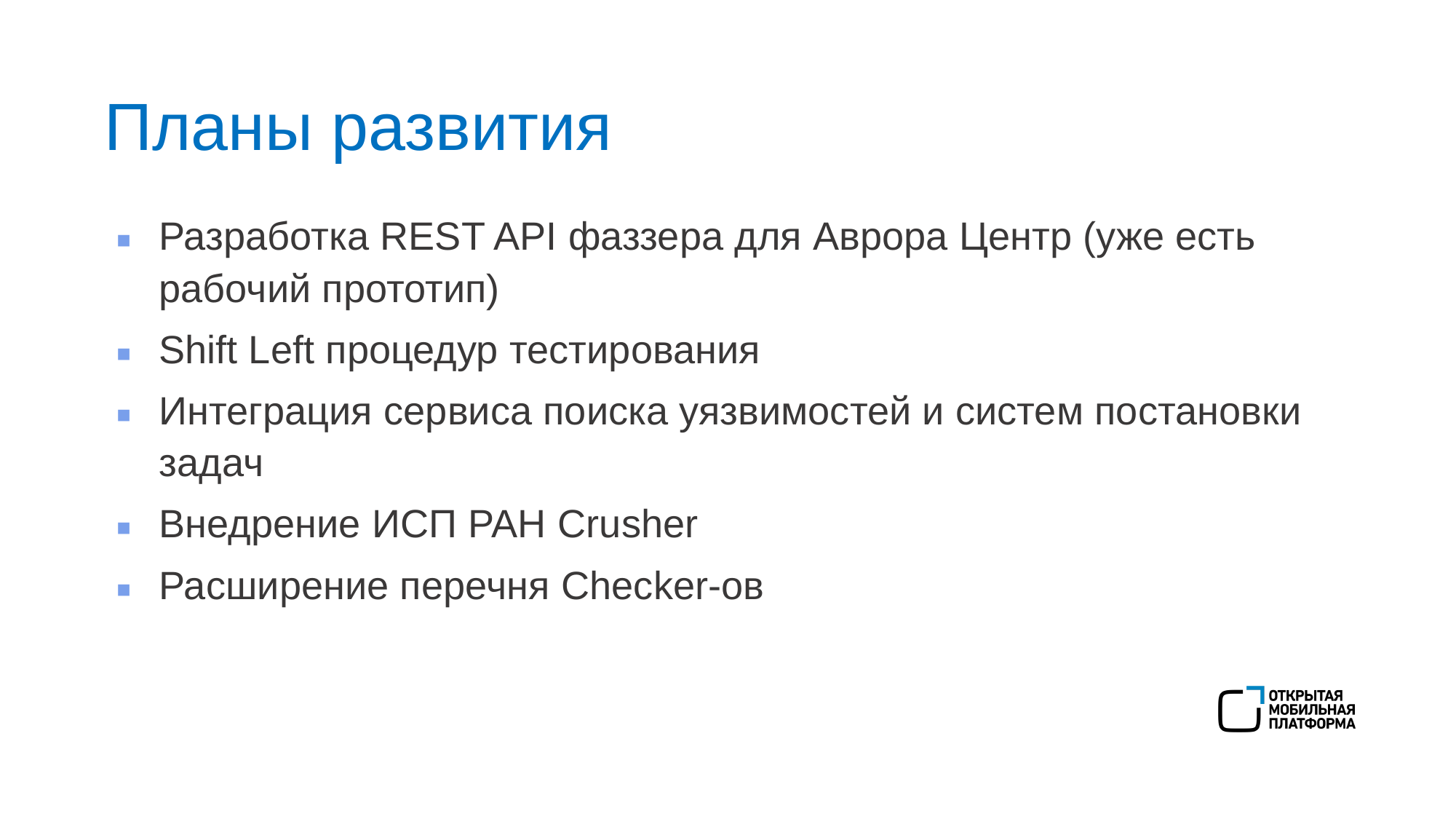

# Планы развития
Разработка REST API фаззера для Аврора Центр (уже есть рабочий прототип)
Shift Left процедур тестирования
Интеграция сервиса поиска уязвимостей и систем постановки задач
Внедрение ИСП РАН Crusher
Расширение перечня Checker-ов